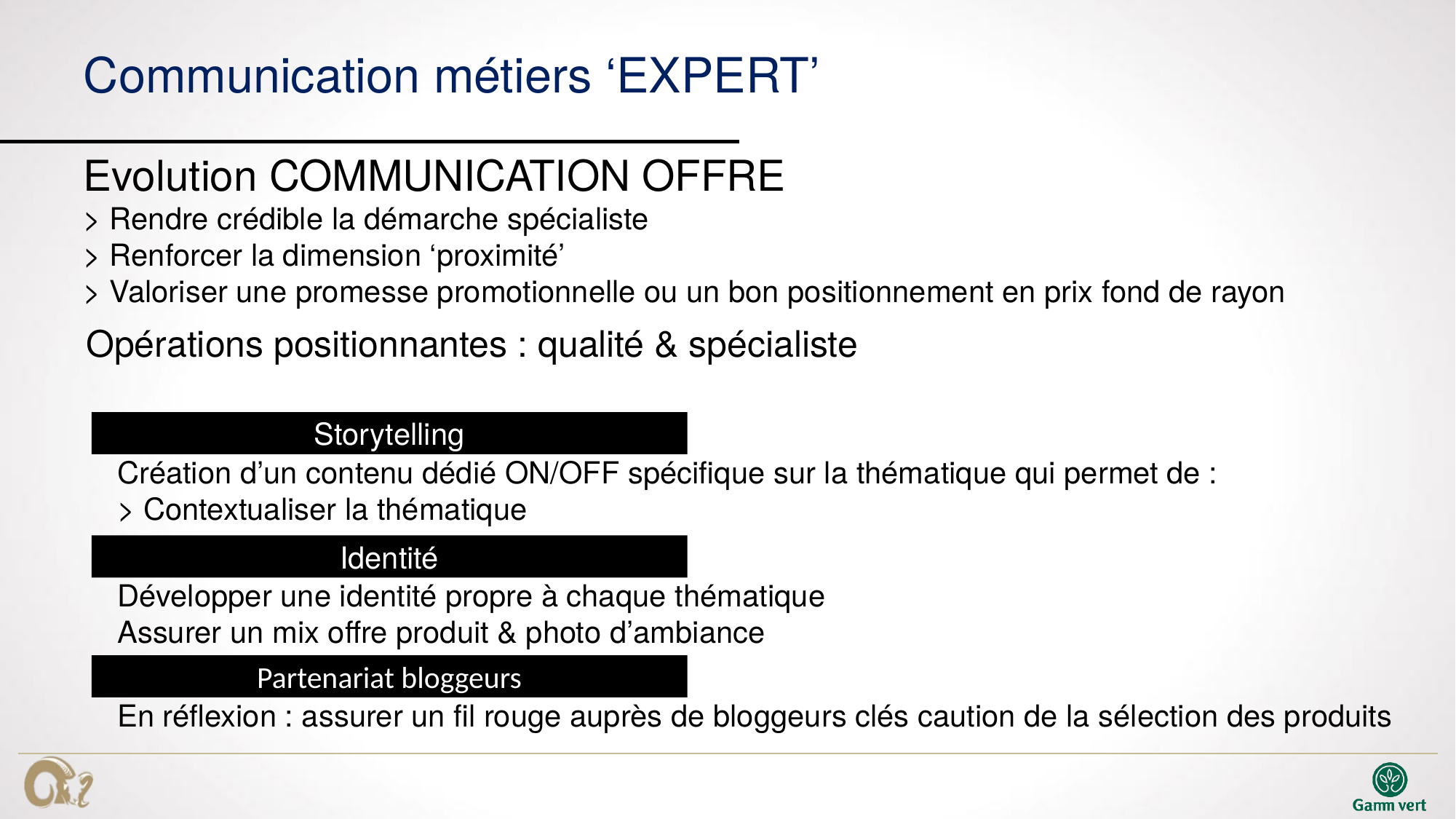

# Communication métiers ‘EXPERT’
Evolution COMMUNICATION OFFRE
> Rendre crédible la démarche spécialiste
> Renforcer la dimension ‘proximité’
> Valoriser une promesse promotionnelle ou un bon positionnement en prix fond de rayon
Opérations positionnantes : qualité & spécialiste
Storytelling
Création d’un contenu dédié ON/OFF spécifique sur la thématique qui permet de :
> Contextualiser la thématique
Identité
Développer une identité propre à chaque thématique
Assurer un mix offre produit & photo d’ambiance
Partenariat bloggeurs
En réflexion : assurer un fil rouge auprès de bloggeurs clés caution de la sélection des produits